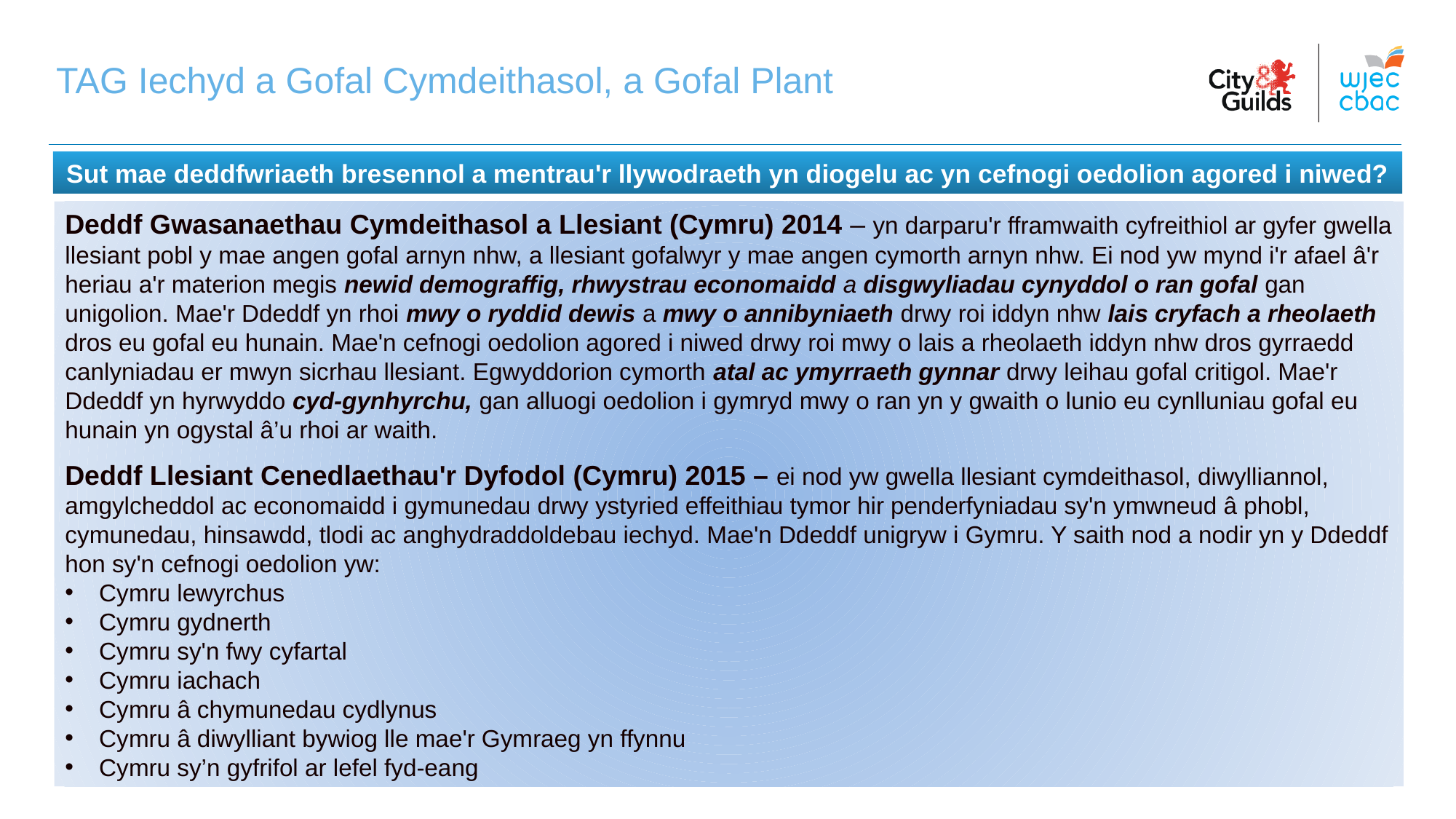

TAG Iechyd a Gofal Cymdeithasol, a Gofal Plant
Sut mae deddfwriaeth bresennol a mentrau'r llywodraeth yn diogelu ac yn cefnogi oedolion agored i niwed?
Deddf Gwasanaethau Cymdeithasol a Llesiant (Cymru) 2014 – yn darparu'r fframwaith cyfreithiol ar gyfer gwella llesiant pobl y mae angen gofal arnyn nhw, a llesiant gofalwyr y mae angen cymorth arnyn nhw. Ei nod yw mynd i'r afael â'r heriau a'r materion megis newid demograffig, rhwystrau economaidd a disgwyliadau cynyddol o ran gofal gan unigolion. Mae'r Ddeddf yn rhoi mwy o ryddid dewis a mwy o annibyniaeth drwy roi iddyn nhw lais cryfach a rheolaeth dros eu gofal eu hunain. Mae'n cefnogi oedolion agored i niwed drwy roi mwy o lais a rheolaeth iddyn nhw dros gyrraedd canlyniadau er mwyn sicrhau llesiant. Egwyddorion cymorth atal ac ymyrraeth gynnar drwy leihau gofal critigol. Mae'r Ddeddf yn hyrwyddo cyd-gynhyrchu, gan alluogi oedolion i gymryd mwy o ran yn y gwaith o lunio eu cynlluniau gofal eu hunain yn ogystal â’u rhoi ar waith.

Deddf Llesiant Cenedlaethau'r Dyfodol (Cymru) 2015 – ei nod yw gwella llesiant cymdeithasol, diwylliannol, amgylcheddol ac economaidd i gymunedau drwy ystyried effeithiau tymor hir penderfyniadau sy'n ymwneud â phobl, cymunedau, hinsawdd, tlodi ac anghydraddoldebau iechyd. Mae'n Ddeddf unigryw i Gymru. Y saith nod a nodir yn y Ddeddf hon sy'n cefnogi oedolion yw:
Cymru lewyrchus
Cymru gydnerth
Cymru sy'n fwy cyfartal
Cymru iachach
Cymru â chymunedau cydlynus
Cymru â diwylliant bywiog lle mae'r Gymraeg yn ffynnu
Cymru sy’n gyfrifol ar lefel fyd-eang